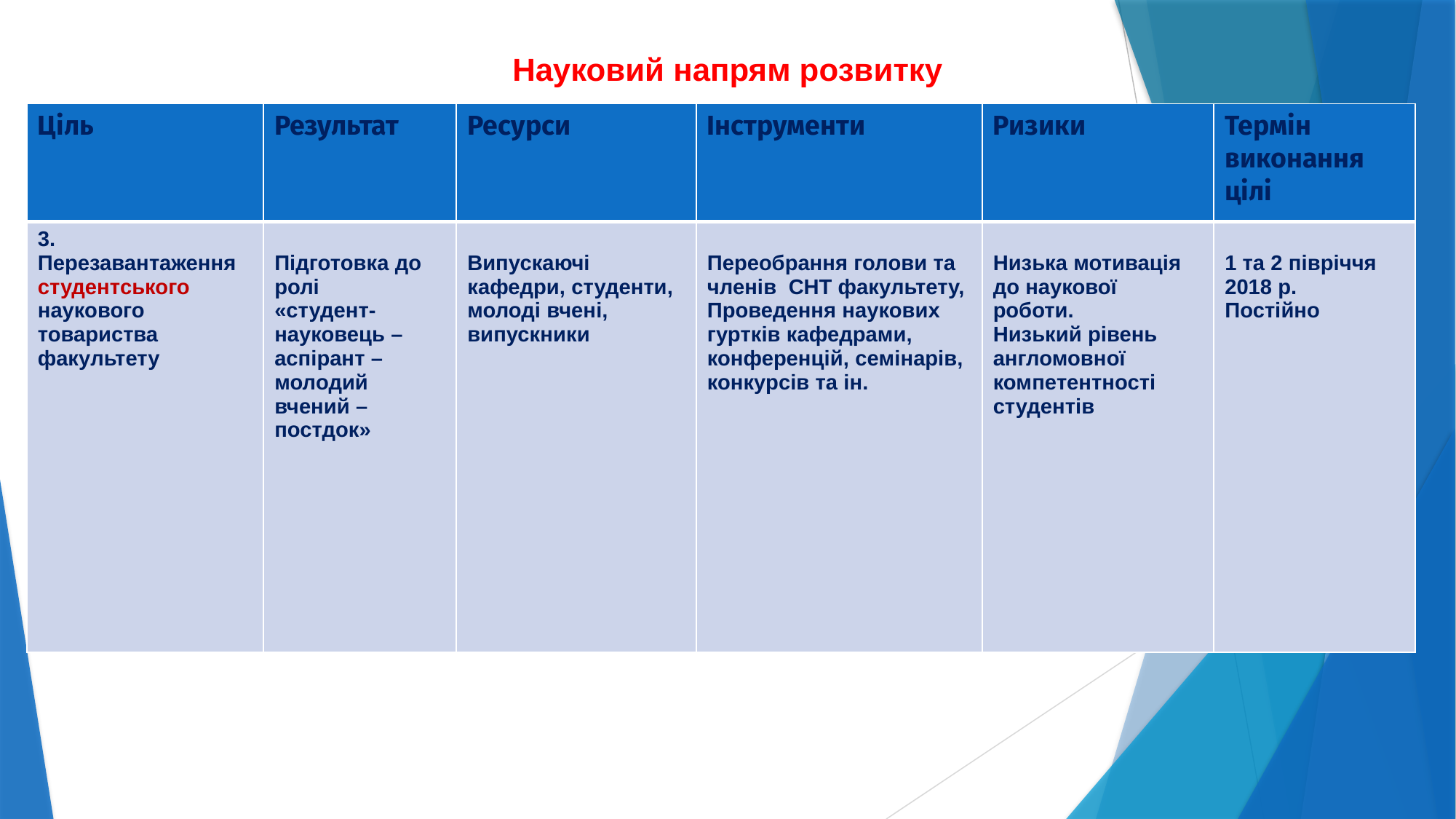

# Науковий напрям розвитку
| Ціль | Результат | Ресурси | Інструменти | Ризики | Термін виконання цілі |
| --- | --- | --- | --- | --- | --- |
| 3. Перезавантаження студентського наукового товариства факультету | Підготовка до ролі «студент-науковець – аспірант – молодий вчений – постдок» | Випускаючі кафедри, студенти, молоді вчені, випускники | Переобрання голови та членів СНТ факультету, Проведення наукових гуртків кафедрами, конференцій, семінарів, конкурсів та ін. | Низька мотивація до наукової роботи. Низький рівень англомовної компетентності студентів | 1 та 2 півріччя 2018 р. Постійно |